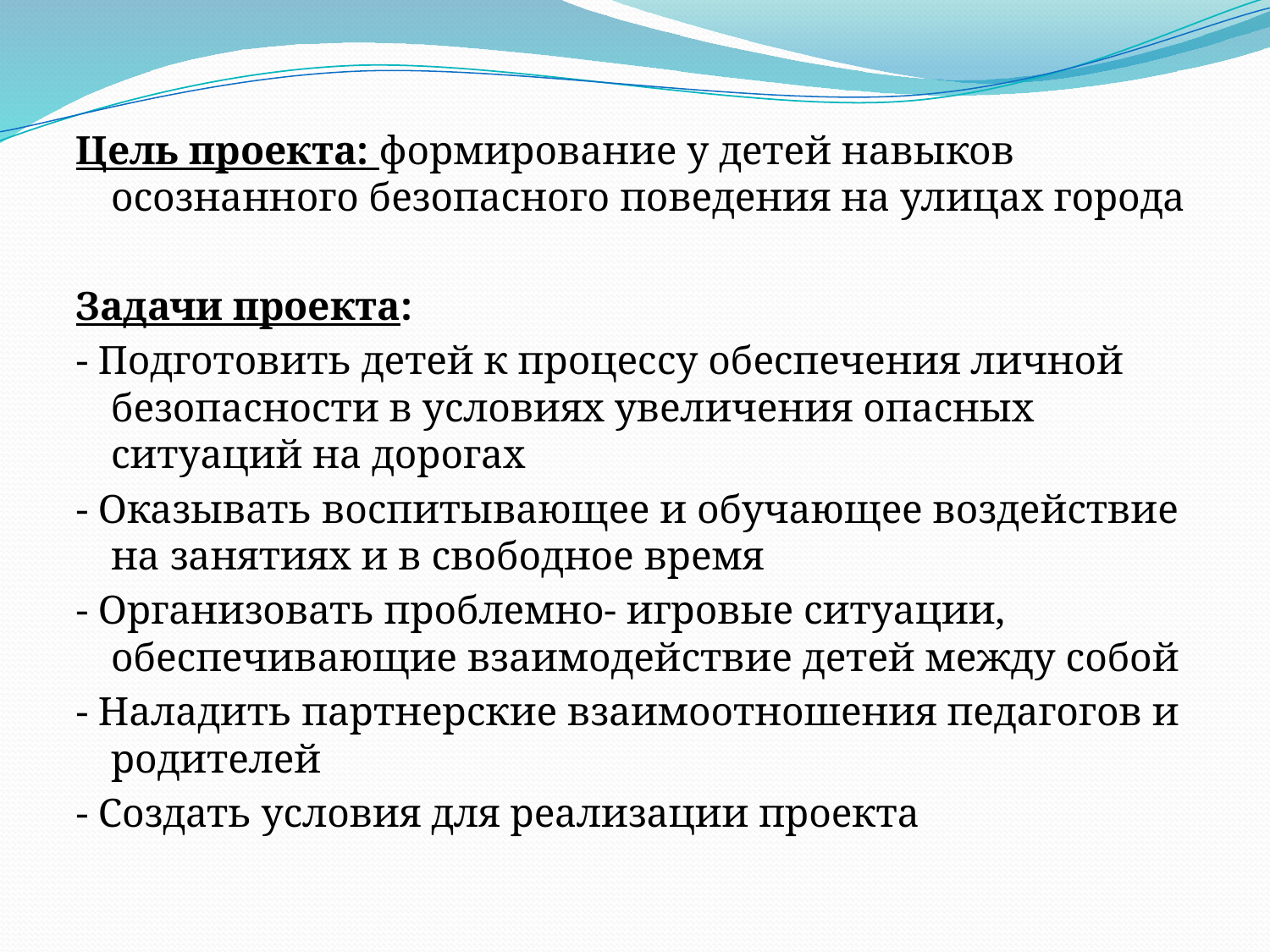

Цель проекта: формирование у детей навыков осознанного безопасного поведения на улицах города

Задачи проекта:
- Подготовить детей к процессу обеспечения личной безопасности в условиях увеличения опасных ситуаций на дорогах
- Оказывать воспитывающее и обучающее воздействие на занятиях и в свободное время
- Организовать проблемно- игровые ситуации, обеспечивающие взаимодействие детей между собой
- Наладить партнерские взаимоотношения педагогов и родителей
- Создать условия для реализации проекта